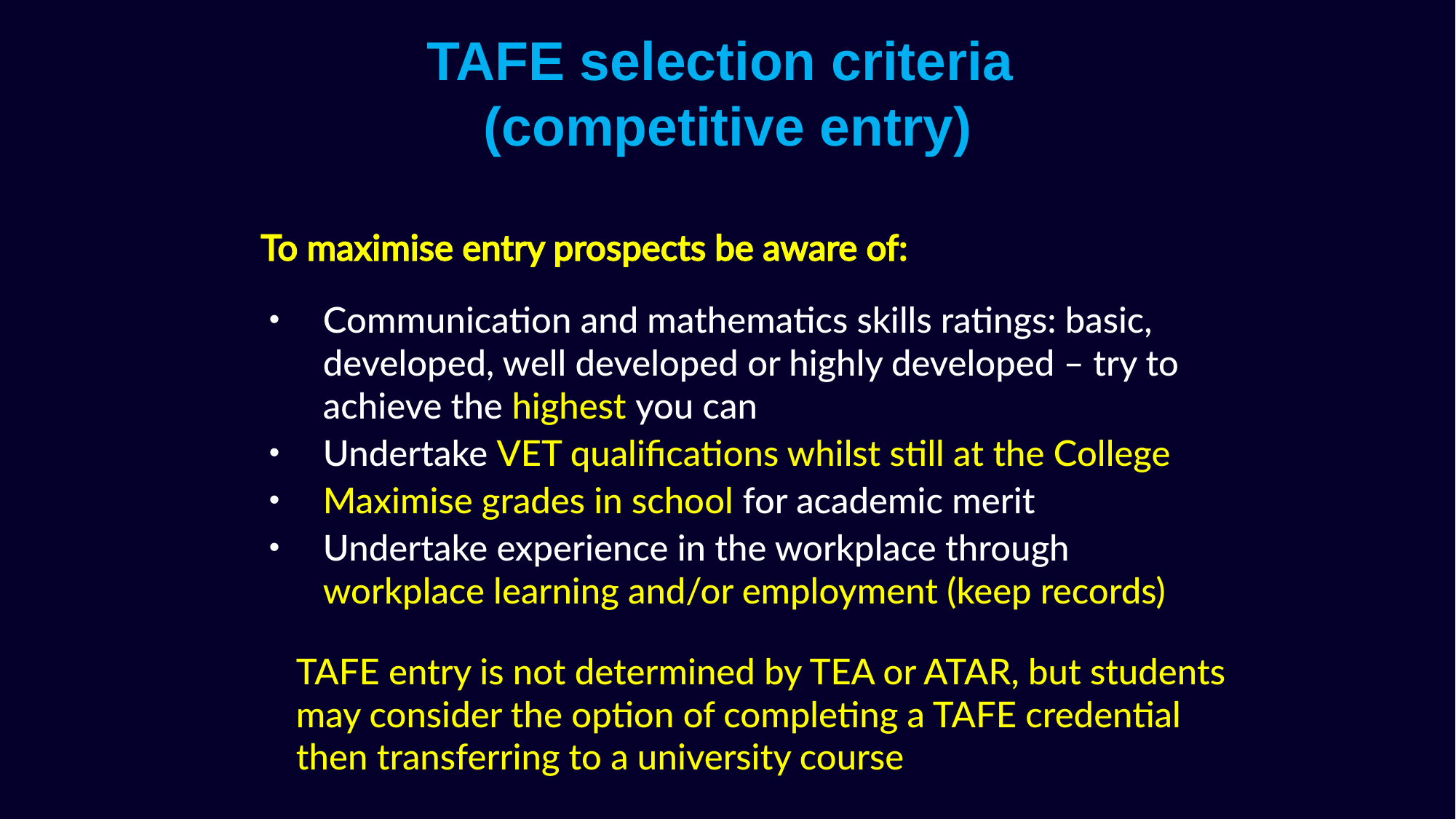

# TAFE selection criteria (competitive entry)

   To maximise entry prospects be aware of:

Communication and mathematics skills ratings: basic, developed, well developed or highly developed – try to achieve the highest you can
Undertake VET qualifications whilst still at the College
Maximise grades in school for academic merit
Undertake experience in the workplace through workplace learning and/or employment (keep records)

	TAFE entry is not determined by TEA or ATAR, but students may consider the option of completing a TAFE credential then transferring to a university course